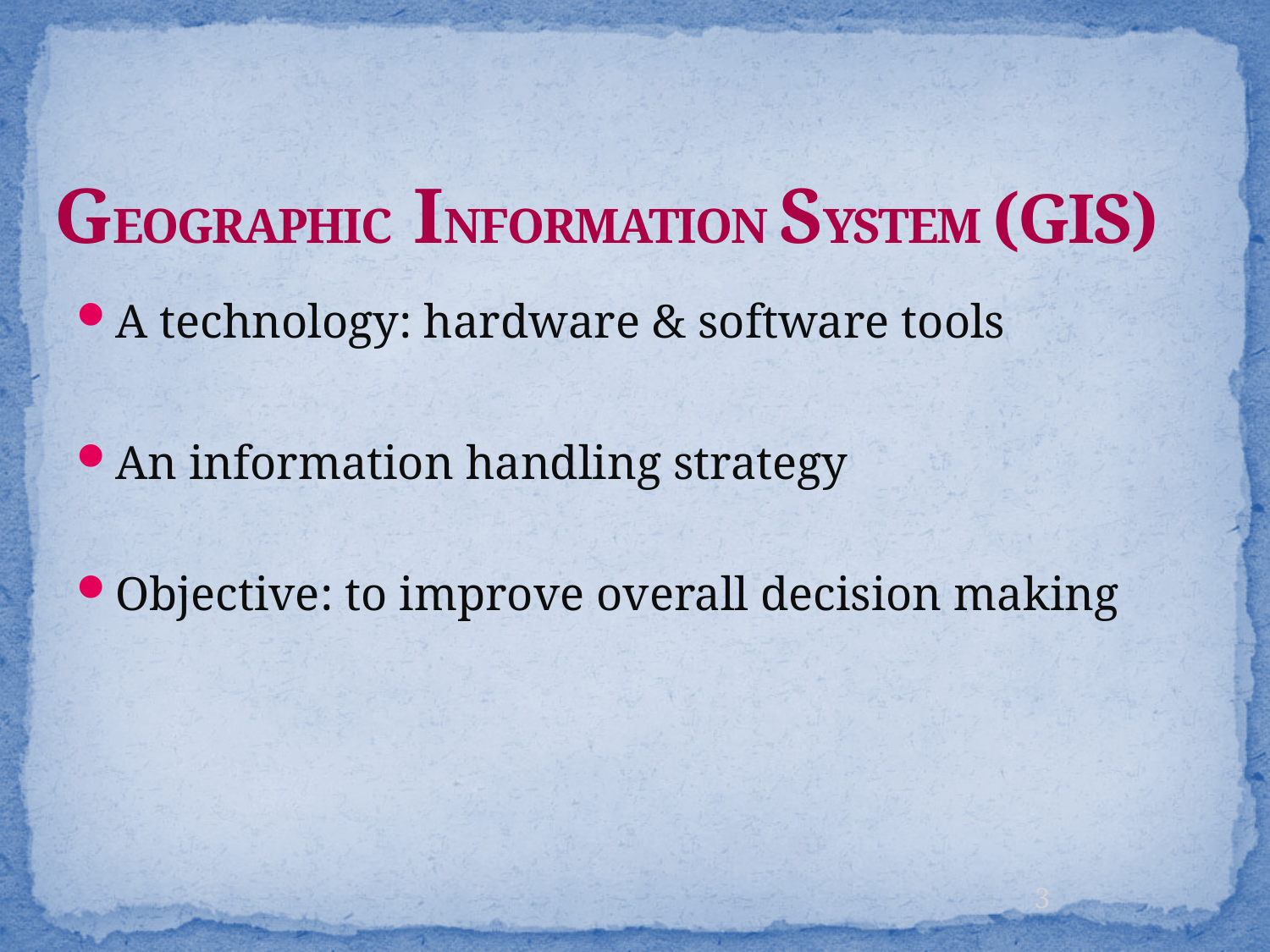

# GEOGRAPHIC  INFORMATION SYSTEM (GIS)
A technology: hardware & software tools

An information handling strategy

Objective: to improve overall decision making
3